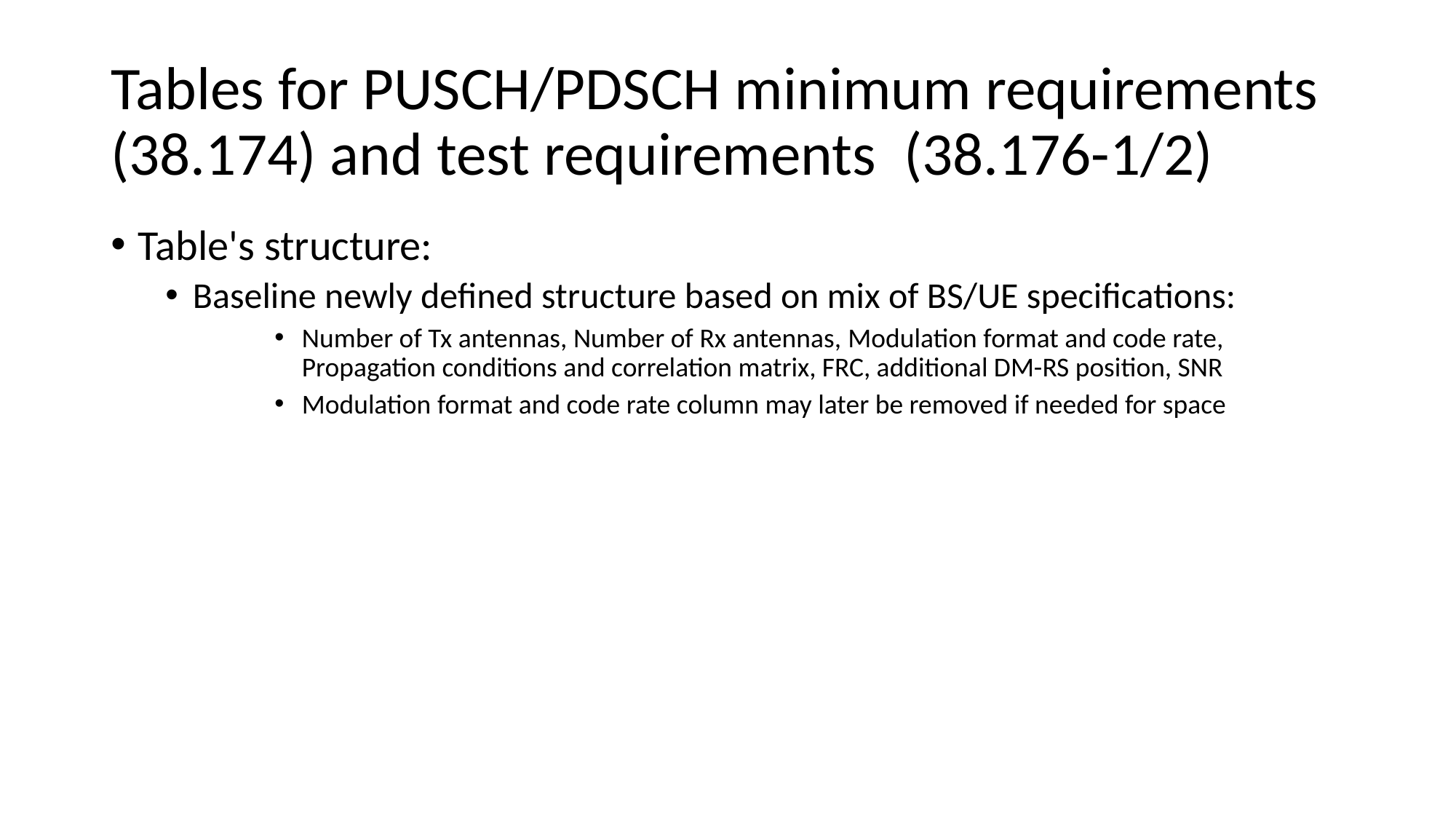

# Tables for PUSCH/PDSCH minimum requirements (38.174) and test requirements  (38.176-1/2)
Table's structure:
Baseline newly defined structure based on mix of BS/UE specifications:
Number of Tx antennas, Number of Rx antennas, Modulation format and code rate, Propagation conditions and correlation matrix, FRC, additional DM-RS position, SNR
Modulation format and code rate column may later be removed if needed for space